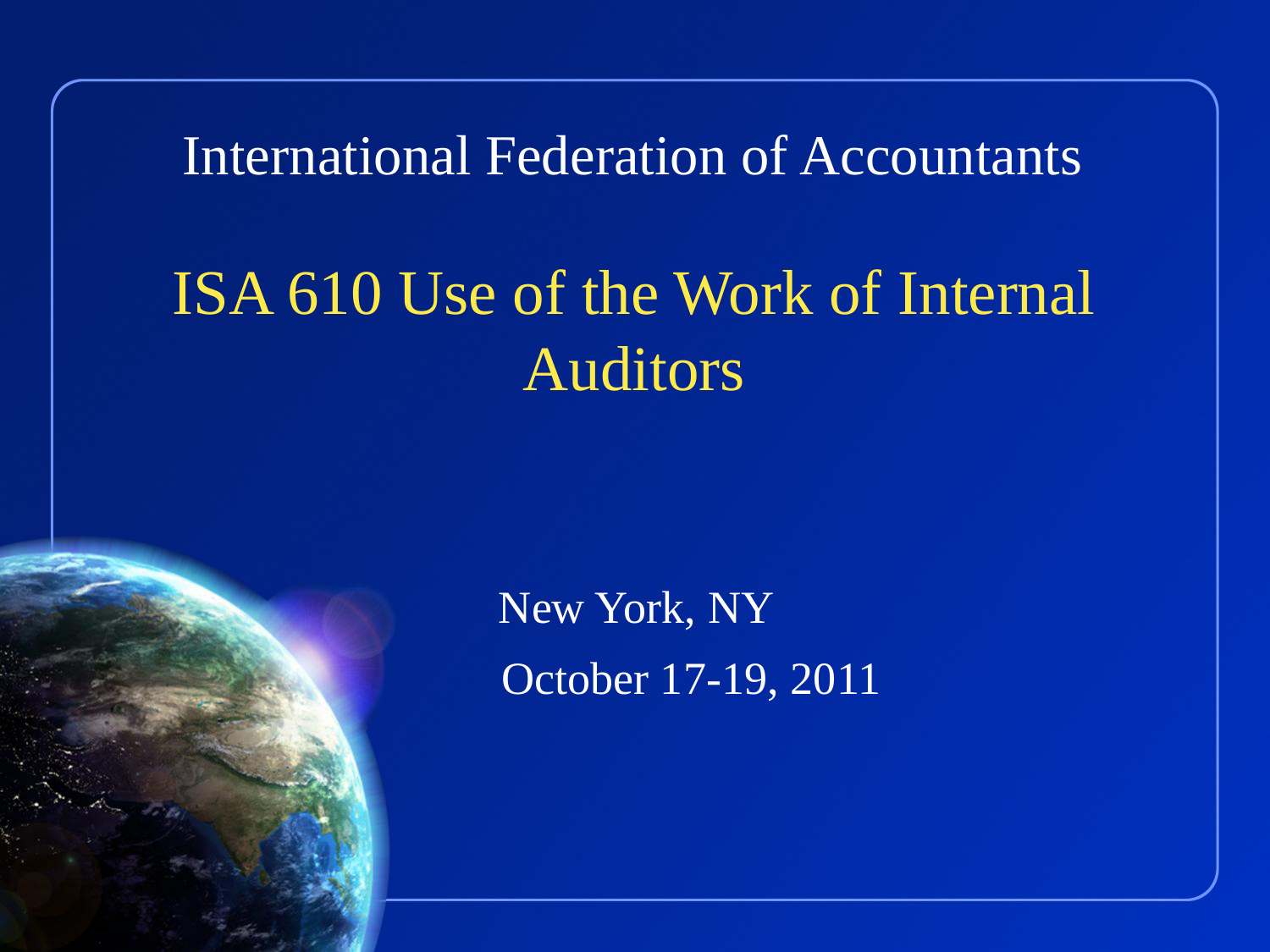

ISA 610 Use of the Work of Internal Auditors
New York, NY
October 17-19, 2011